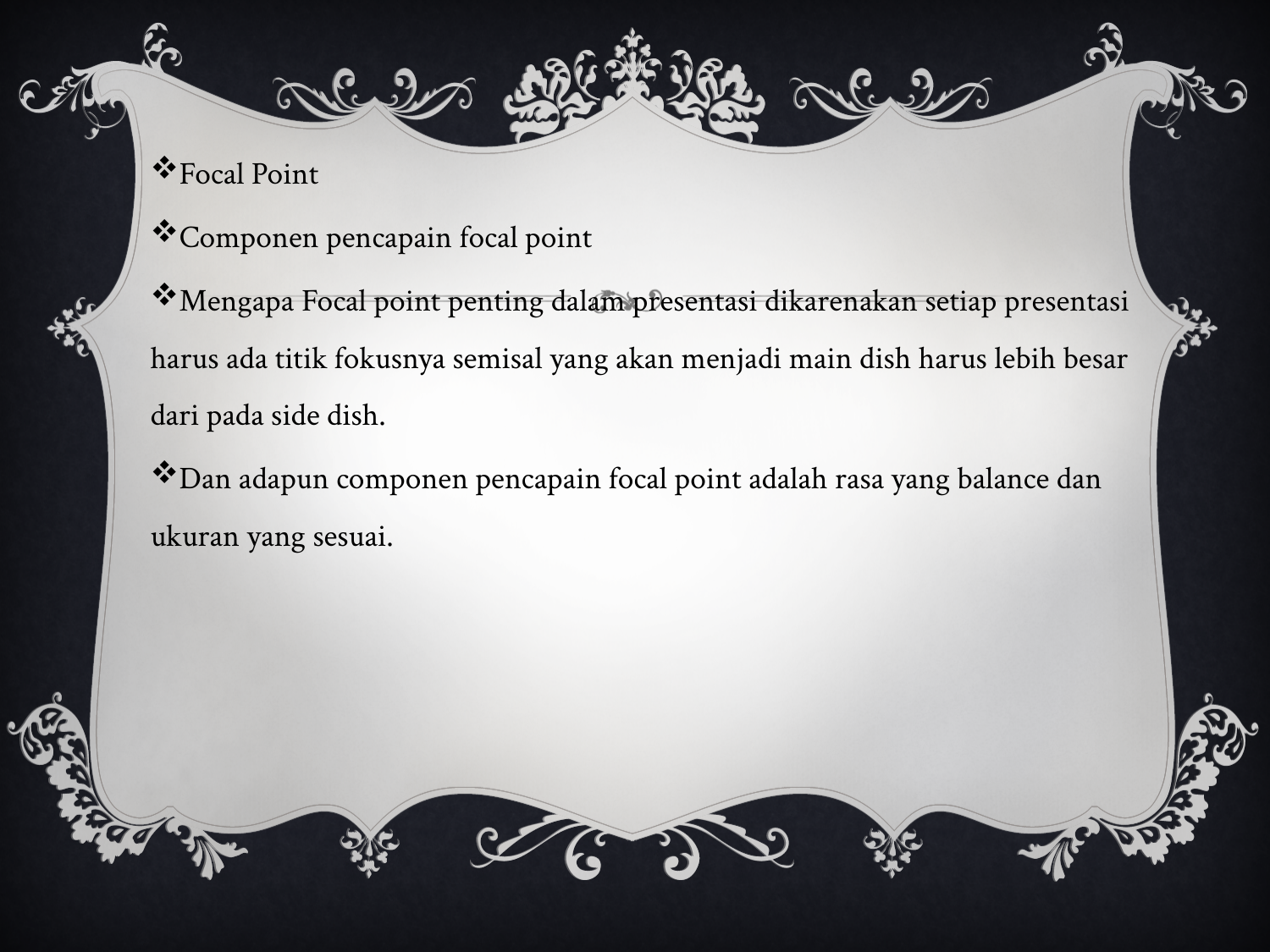

Focal Point
Componen pencapain focal point
Mengapa Focal point penting dalam presentasi dikarenakan setiap presentasi harus ada titik fokusnya semisal yang akan menjadi main dish harus lebih besar dari pada side dish.
Dan adapun componen pencapain focal point adalah rasa yang balance dan ukuran yang sesuai.
#